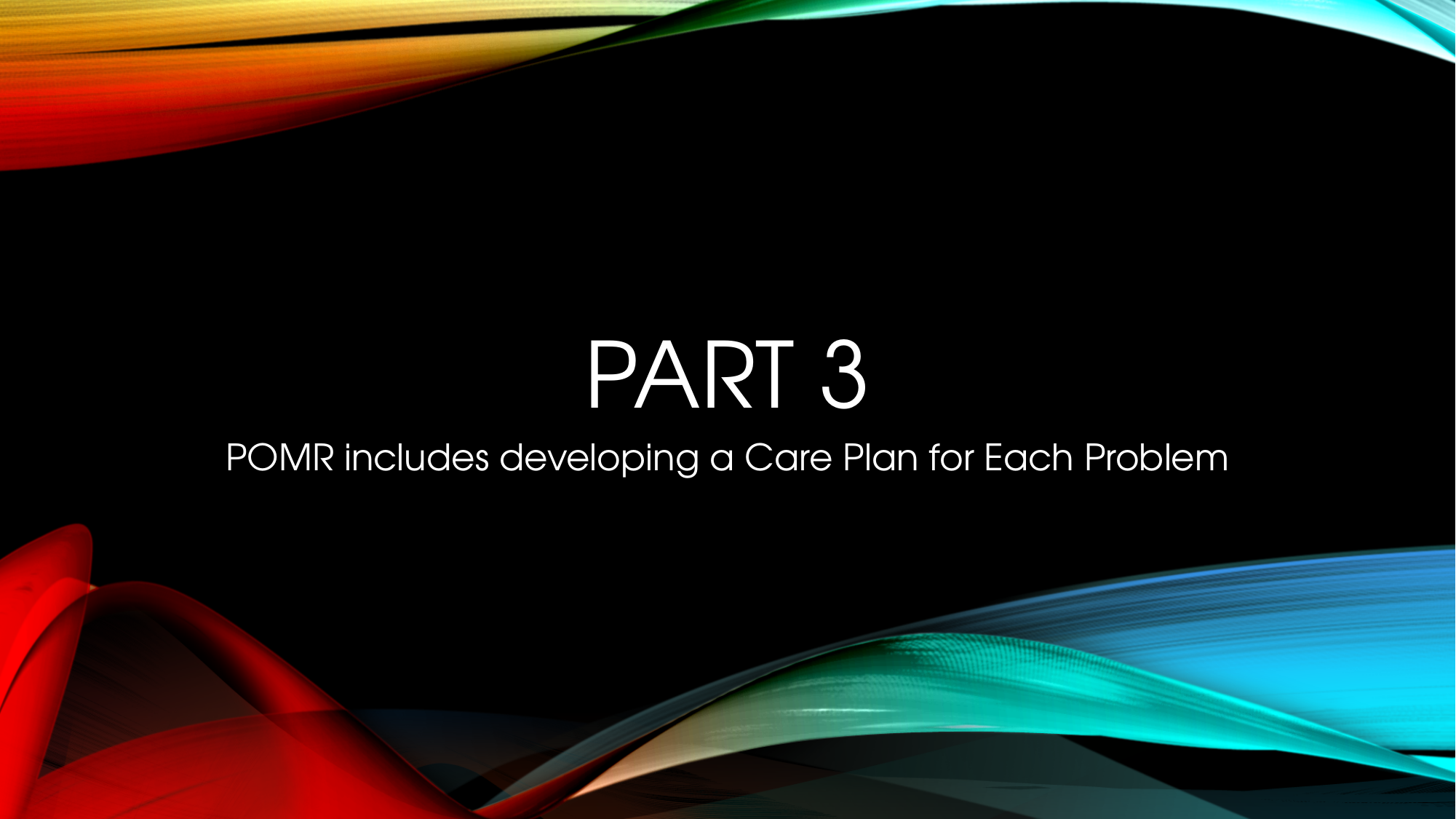

# Part 3
POMR includes developing a Care Plan for Each Problem